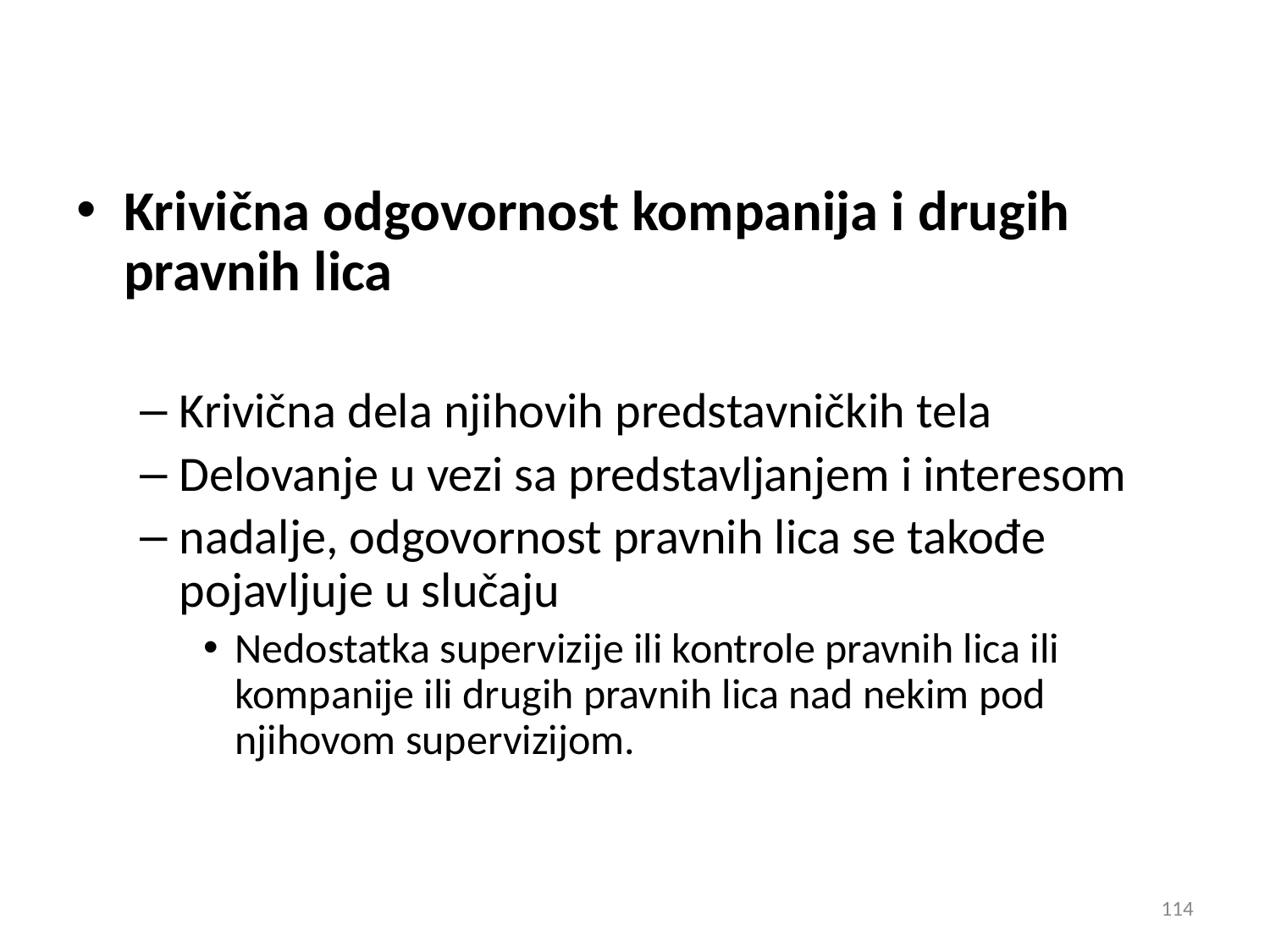

Krivična odgovornost kompanija i drugih pravnih lica

Krivična dela njihovih predstavničkih tela
Delovanje u vezi sa predstavljanjem i interesom
nadalje, odgovornost pravnih lica se takođe pojavljuje u slučaju
Nedostatka supervizije ili kontrole pravnih lica ili kompanije ili drugih pravnih lica nad nekim pod njihovom supervizijom.
114